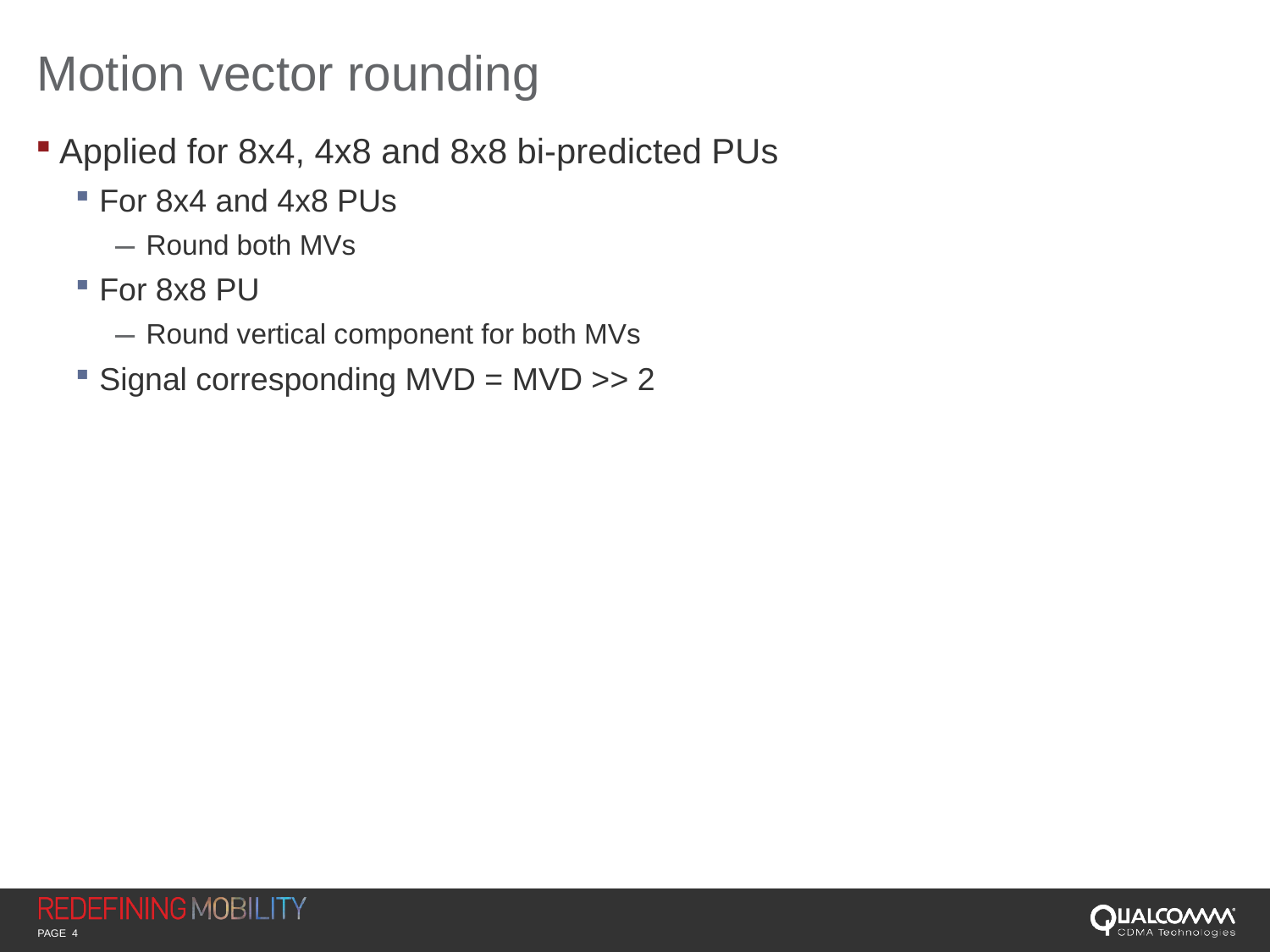

# Motion vector rounding
Applied for 8x4, 4x8 and 8x8 bi-predicted PUs
For 8x4 and 4x8 PUs
Round both MVs
For 8x8 PU
Round vertical component for both MVs
Signal corresponding MVD = MVD >> 2